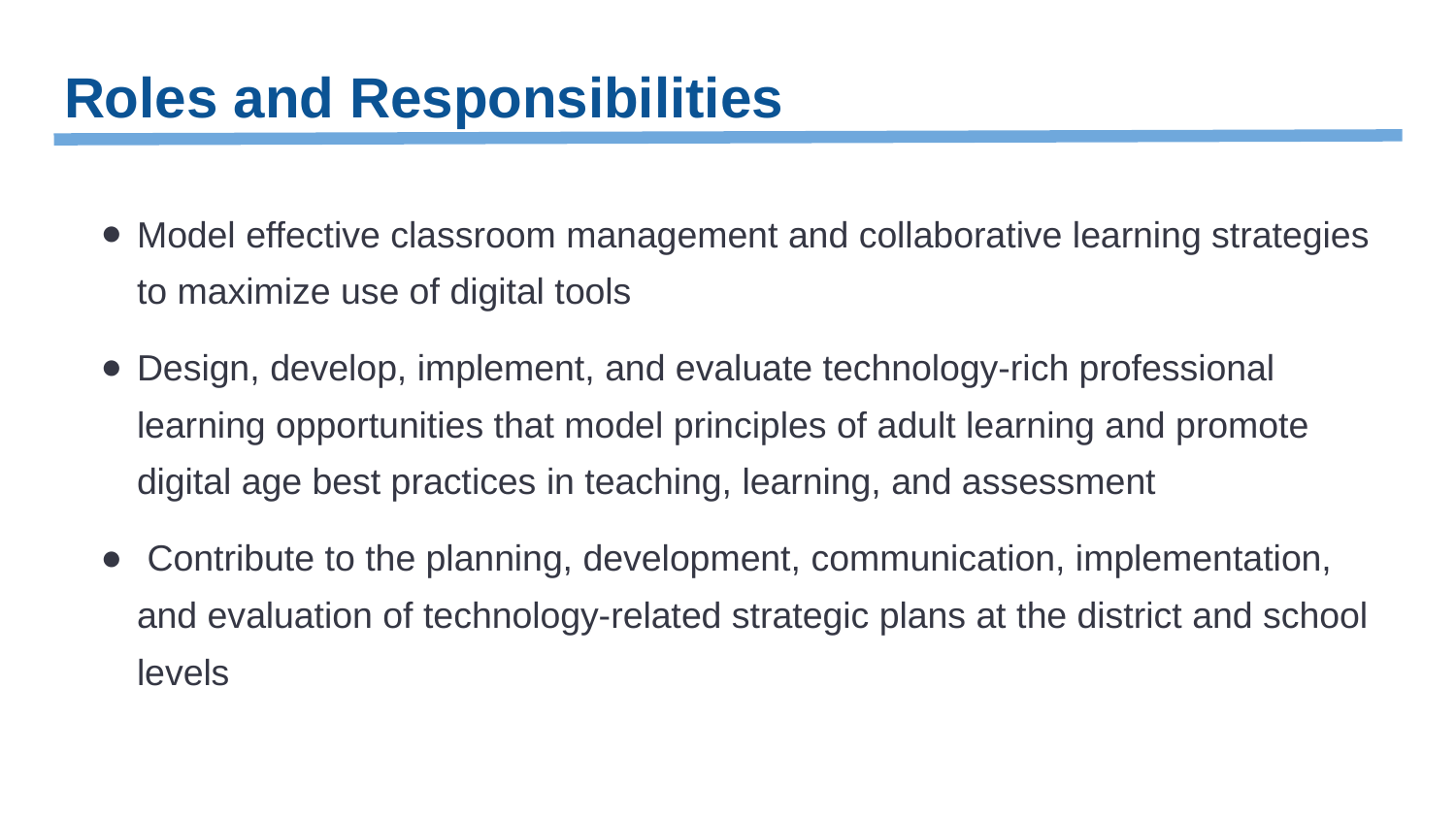

# Roles and Responsibilities

Model effective classroom management and collaborative learning strategies to maximize use of digital tools
Design, develop, implement, and evaluate technology-rich professional learning opportunities that model principles of adult learning and promote digital age best practices in teaching, learning, and assessment
 Contribute to the planning, development, communication, implementation, and evaluation of technology-related strategic plans at the district and school levels